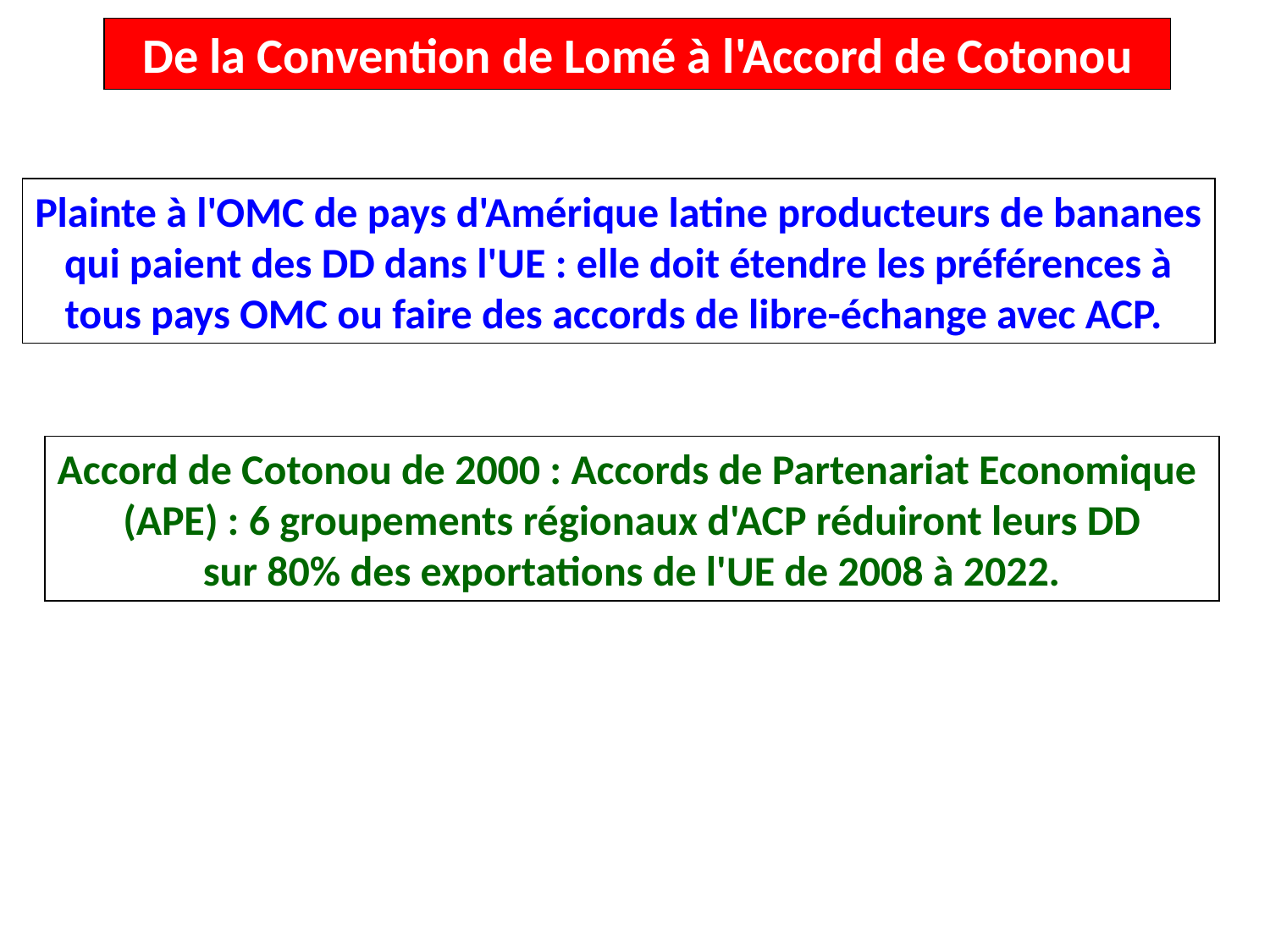

De la Convention de Lomé à l'Accord de Cotonou
Plainte à l'OMC de pays d'Amérique latine producteurs de bananes
qui paient des DD dans l'UE : elle doit étendre les préférences à
tous pays OMC ou faire des accords de libre-échange avec ACP.
Accord de Cotonou de 2000 : Accords de Partenariat Economique
(APE) : 6 groupements régionaux d'ACP réduiront leurs DD
sur 80% des exportations de l'UE de 2008 à 2022.